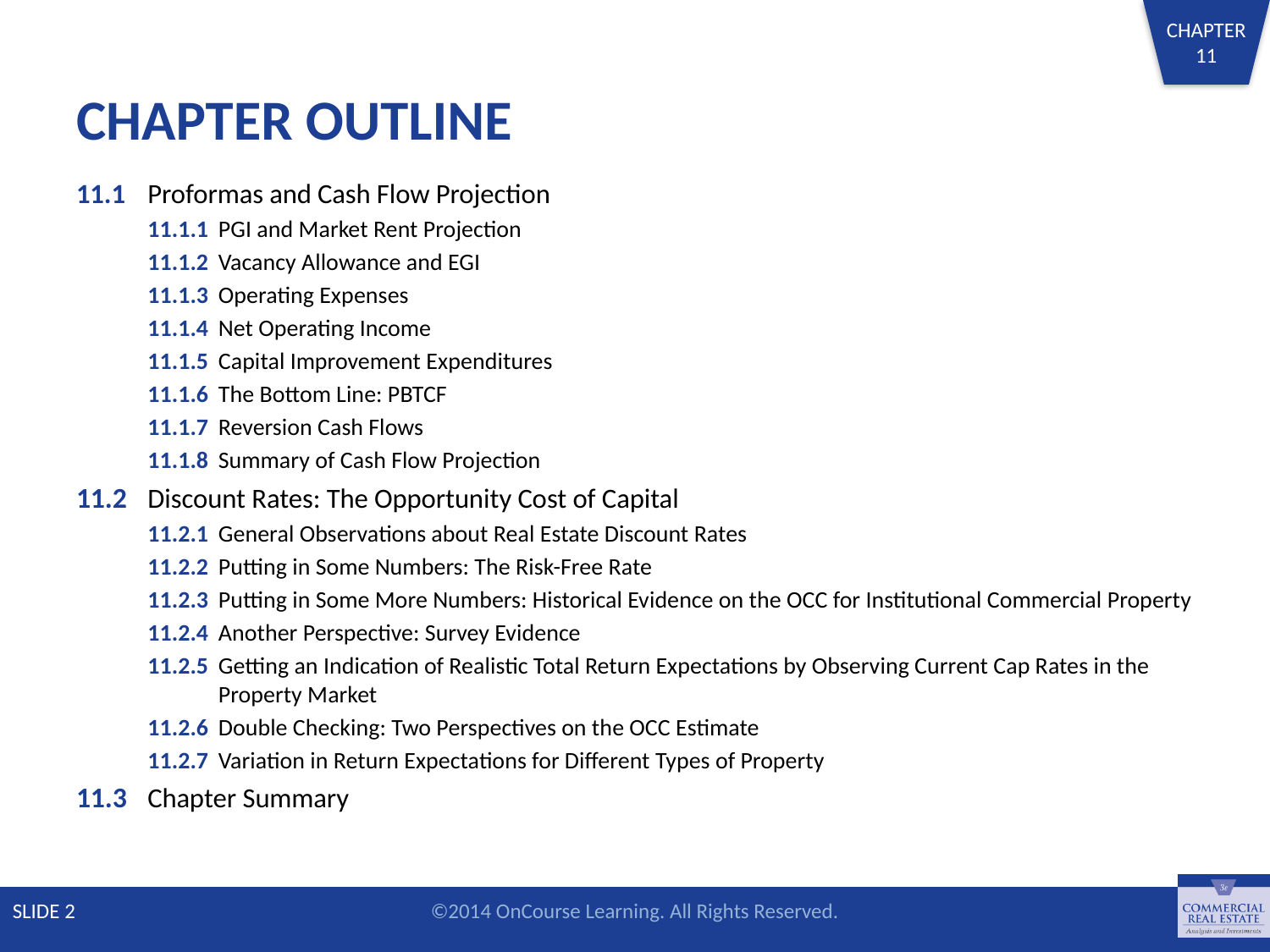

# CHAPTER OUTLINE
11.1 	Proformas and Cash Flow Projection
11.1.1 	PGI and Market Rent Projection
11.1.2 	Vacancy Allowance and EGI
11.1.3 	Operating Expenses
11.1.4 	Net Operating Income
11.1.5 	Capital Improvement Expenditures
11.1.6 	The Bottom Line: PBTCF
11.1.7 	Reversion Cash Flows
11.1.8 	Summary of Cash Flow Projection
11.2 	Discount Rates: The Opportunity Cost of Capital
11.2.1 	General Observations about Real Estate Discount Rates
11.2.2 	Putting in Some Numbers: The Risk-Free Rate
11.2.3 	Putting in Some More Numbers: Historical Evidence on the OCC for Institutional Commercial Property
11.2.4 	Another Perspective: Survey Evidence
11.2.5 	Getting an Indication of Realistic Total Return Expectations by Observing Current Cap Rates in the Property Market
11.2.6 	Double Checking: Two Perspectives on the OCC Estimate
11.2.7 	Variation in Return Expectations for Different Types of Property
11.3 	Chapter Summary
SLIDE 2